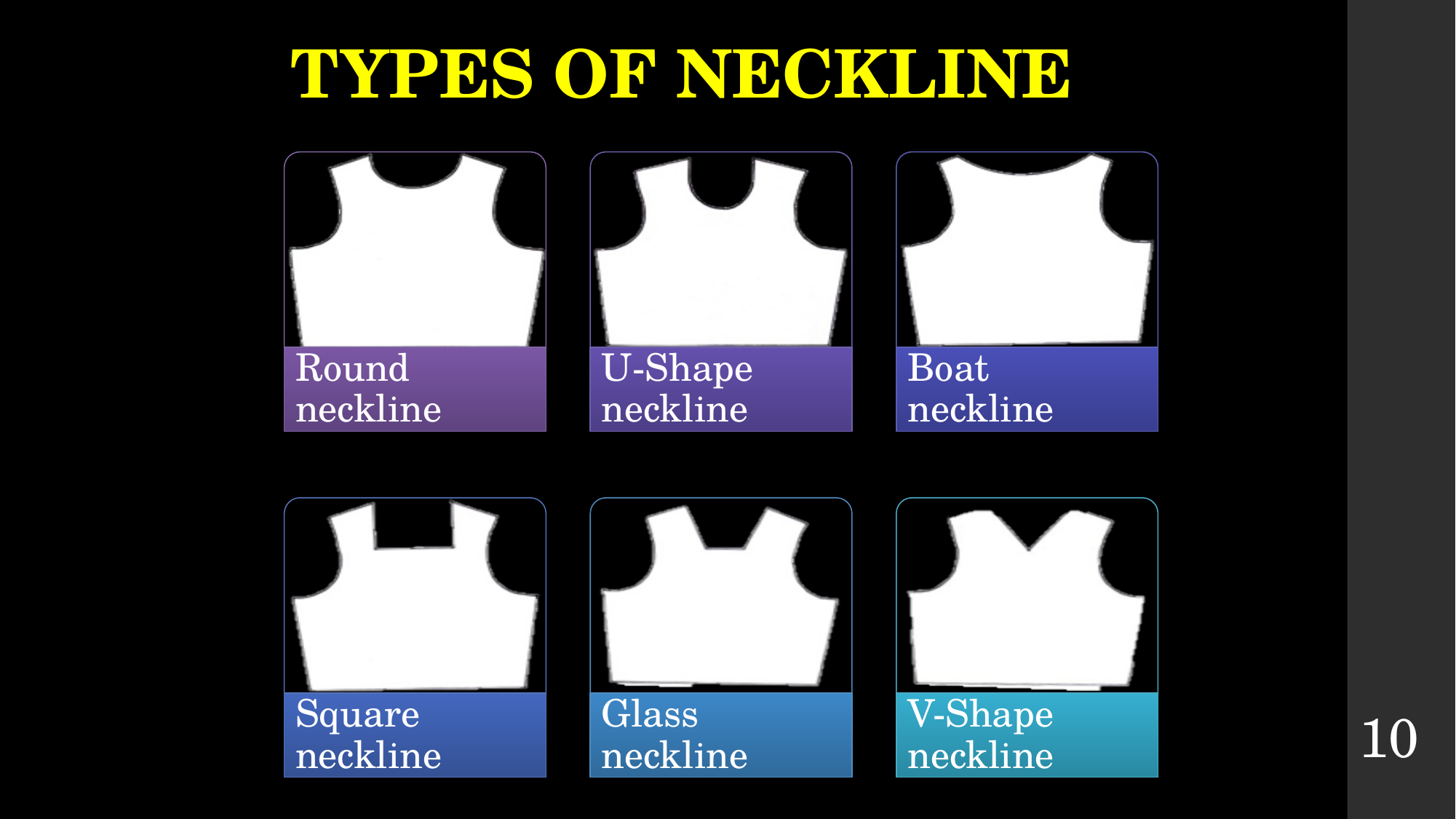

# TYPES OF NECKLINE
Round neckline
U-Shape neckline
Boat neckline
Square neckline
Glass neckline
V-Shape neckline
10